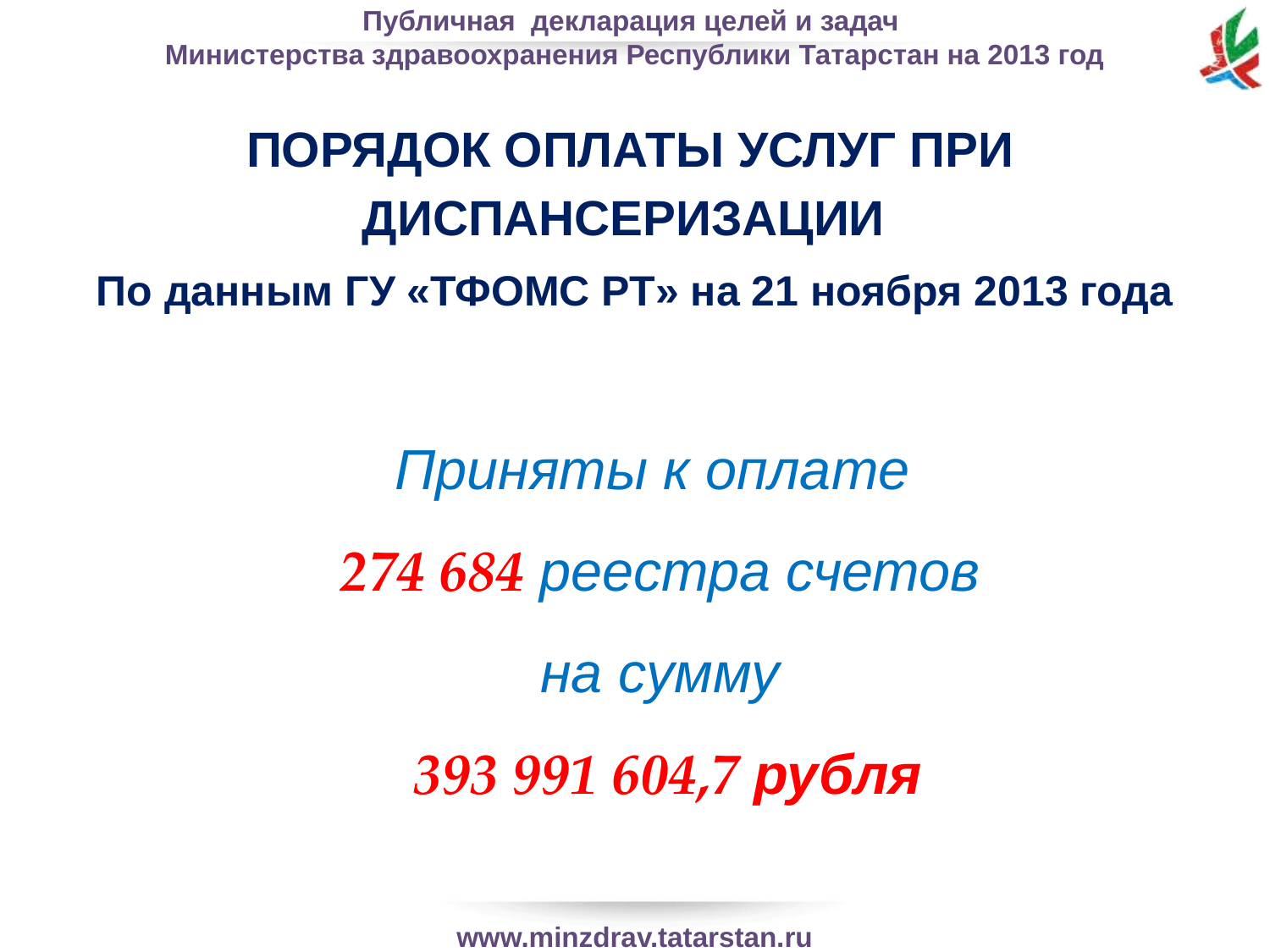

ПОРЯДОК ОПЛАТЫ УСЛУГ ПРИ ДИСПАНСЕРИЗАЦИИ
По данным ГУ «ТФОМС РТ» на 21 ноября 2013 года

Приняты к оплате
274 684 реестра счетов
на сумму
 393 991 604,7 рубля